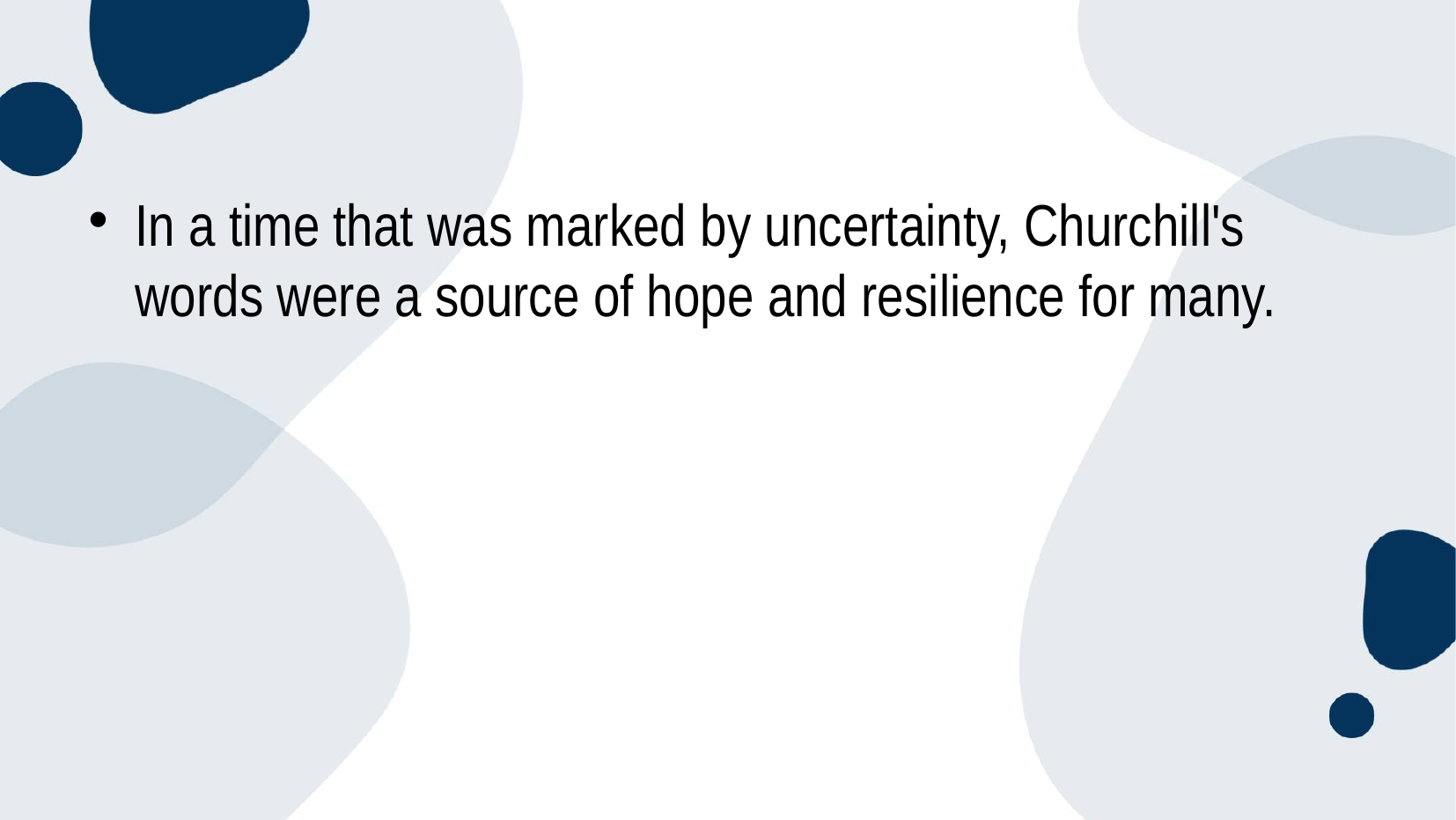

#
In a time that was marked by uncertainty, Churchill's words were a source of hope and resilience for many.